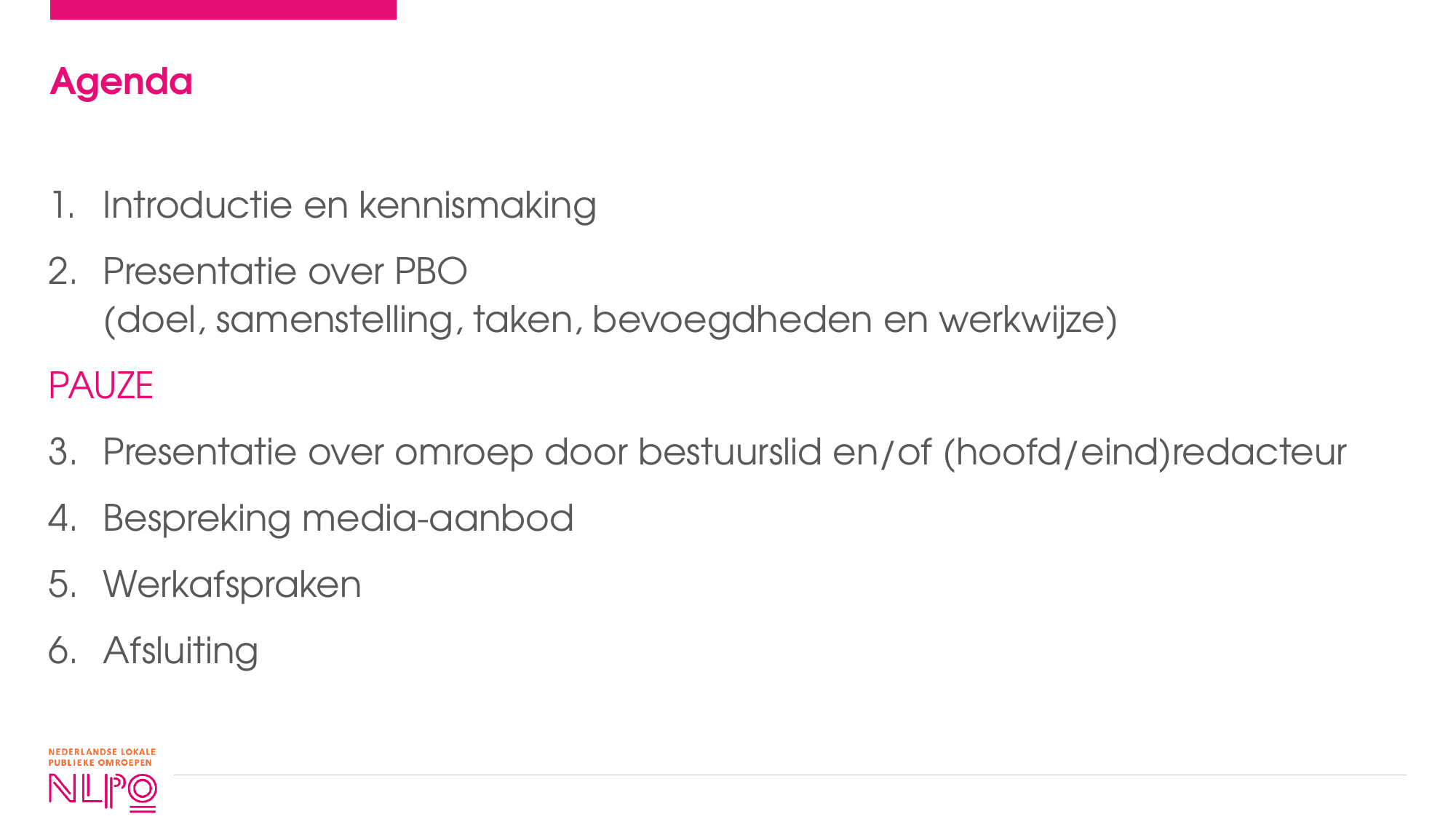

# Agenda

Introductie en kennismaking
Presentatie over PBO
(doel, samenstelling, taken, bevoegdheden en werkwijze)
PAUZE
Presentatie over omroep door bestuurslid en/of (hoofd/eind)redacteur
Bespreking media-aanbod
Werkafspraken
Afsluiting